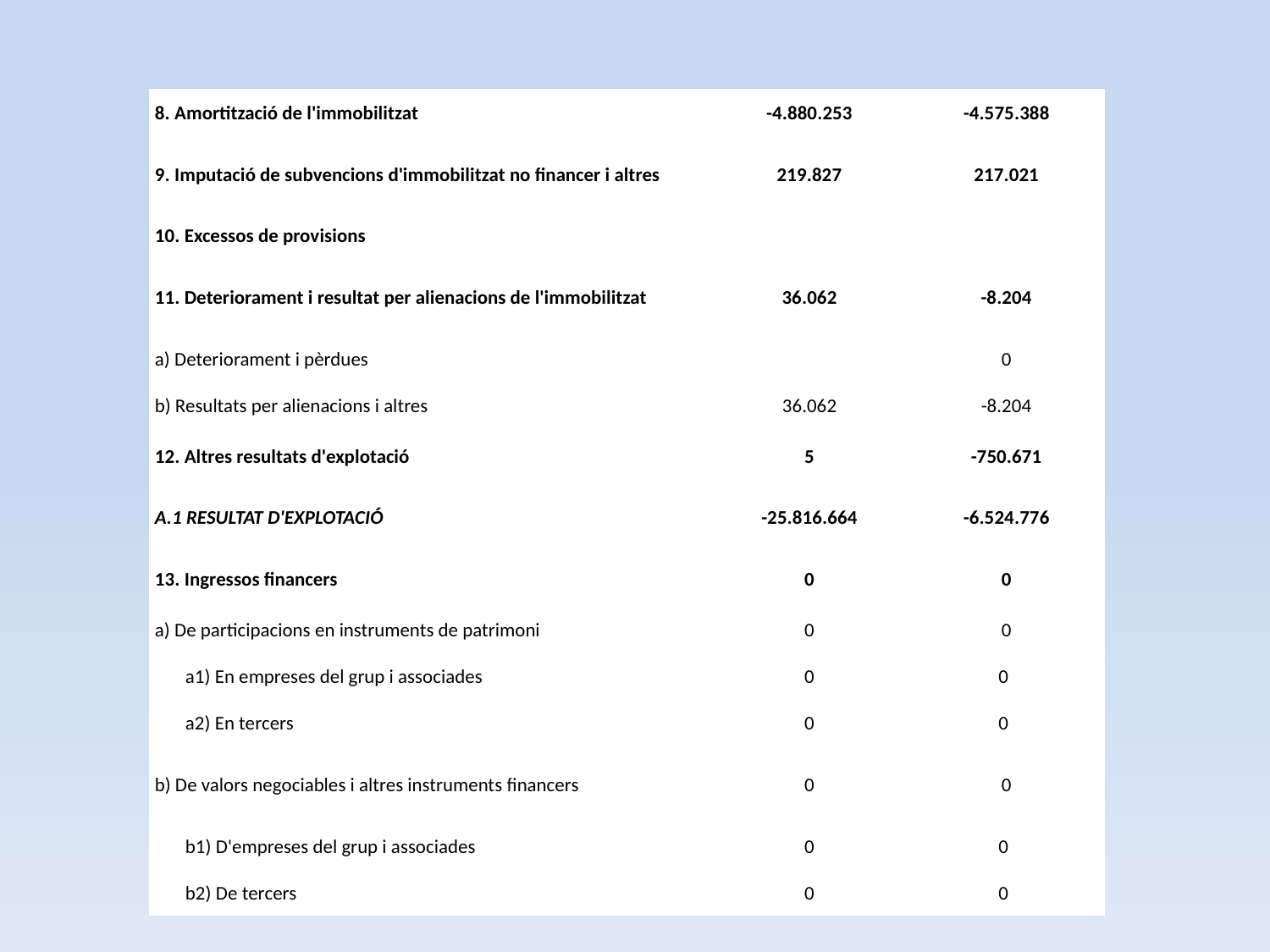

| 8. Amortització de l'immobilitzat | -4.880.253 | -4.575.388 |
| --- | --- | --- |
| 9. Imputació de subvencions d'immobilitzat no financer i altres | 219.827 | 217.021 |
| 10. Excessos de provisions |  |  |
| 11. Deteriorament i resultat per alienacions de l'immobilitzat | 36.062 | -8.204 |
| a) Deteriorament i pèrdues |  | 0 |
| b) Resultats per alienacions i altres | 36.062 | -8.204 |
| 12. Altres resultats d'explotació | 5 | -750.671 |
| A.1 RESULTAT D'EXPLOTACIÓ | -25.816.664 | -6.524.776 |
| 13. Ingressos financers | 0 | 0 |
| a) De participacions en instruments de patrimoni | 0 | 0 |
| a1) En empreses del grup i associades | 0 | 0 |
| a2) En tercers | 0 | 0 |
| b) De valors negociables i altres instruments financers | 0 | 0 |
| b1) D'empreses del grup i associades | 0 | 0 |
| b2) De tercers | 0 | 0 |